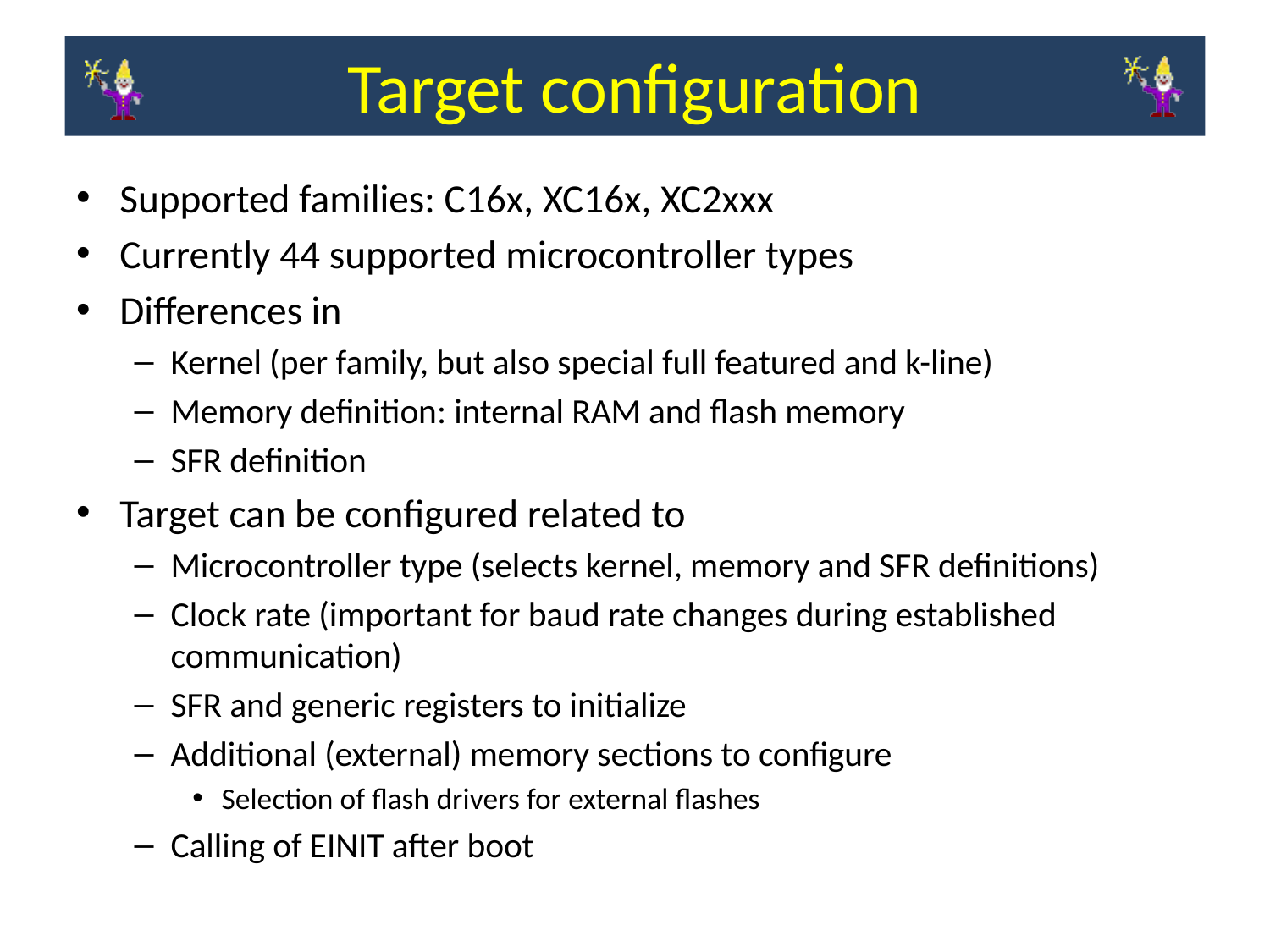

Target configuration
Supported families: C16x, XC16x, XC2xxx
Currently 44 supported microcontroller types
Differences in
Kernel (per family, but also special full featured and k-line)
Memory definition: internal RAM and flash memory
SFR definition
Target can be configured related to
Microcontroller type (selects kernel, memory and SFR definitions)
Clock rate (important for baud rate changes during established communication)
SFR and generic registers to initialize
Additional (external) memory sections to configure
Selection of flash drivers for external flashes
Calling of EINIT after boot